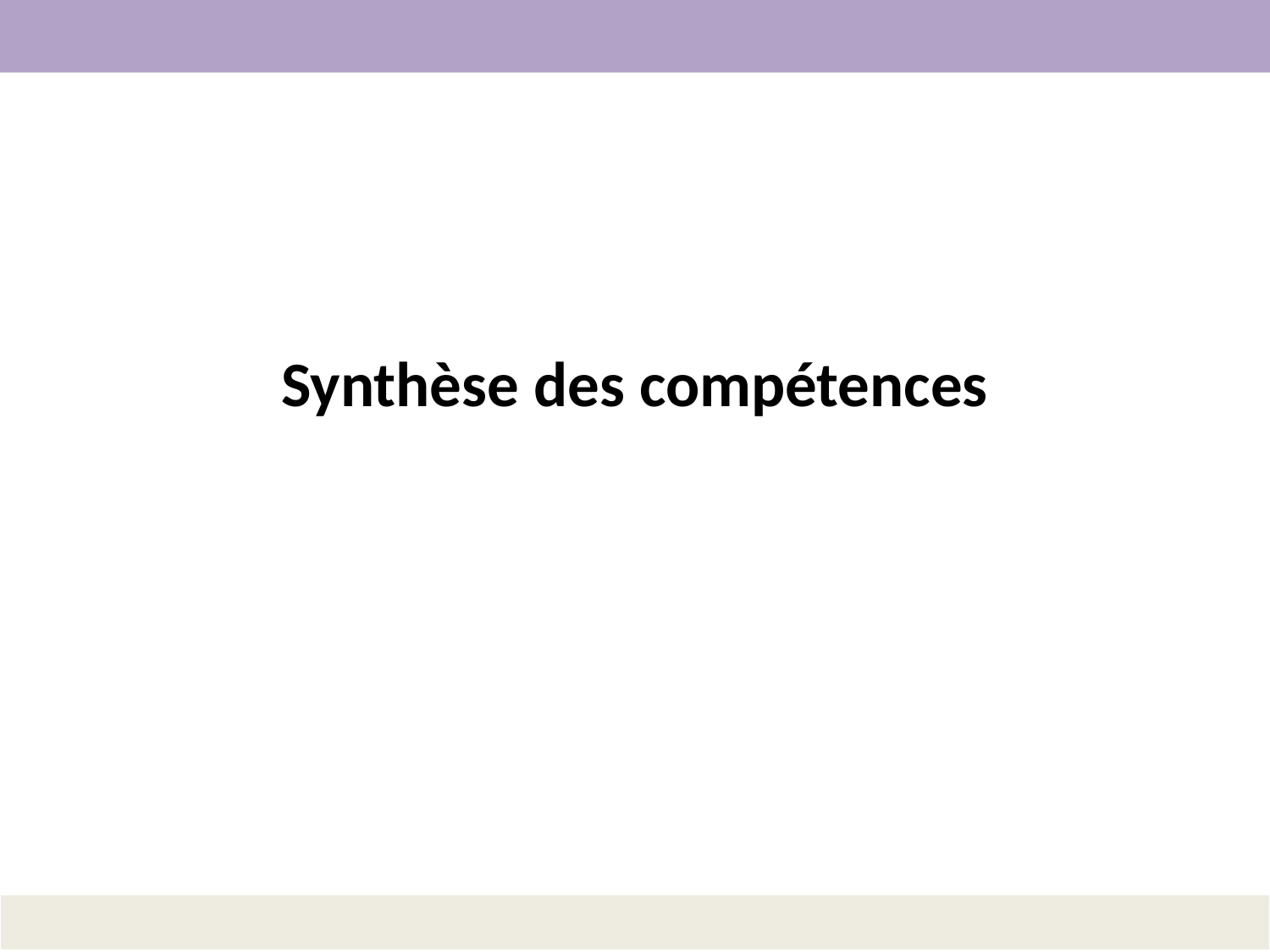

Synthèse des compétences

|  |
| --- |